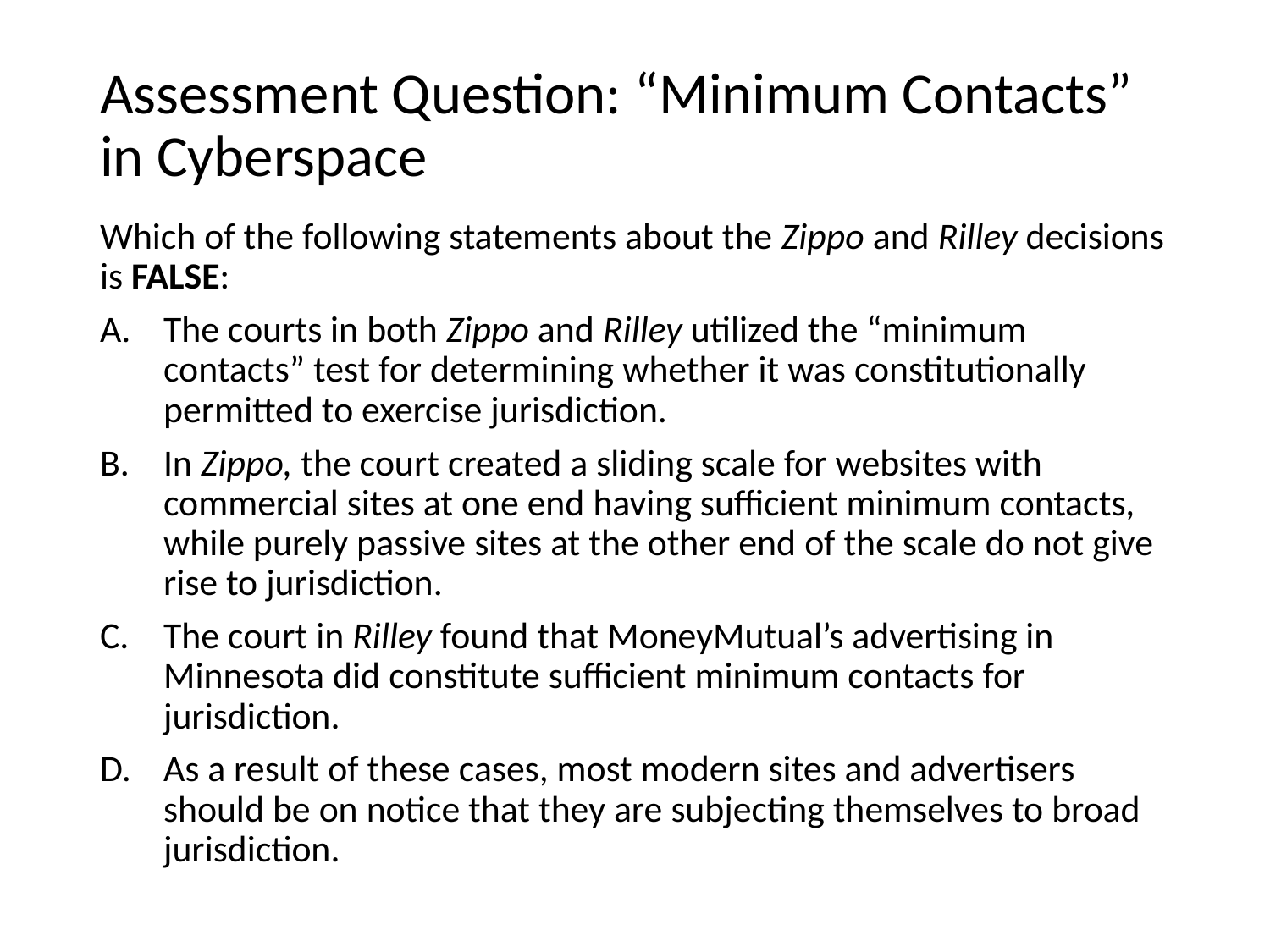

# Assessment Question: “Minimum Contacts” in Cyberspace
Which of the following statements about the Zippo and Rilley decisions is FALSE:
The courts in both Zippo and Rilley utilized the “minimum contacts” test for determining whether it was constitutionally permitted to exercise jurisdiction.
In Zippo, the court created a sliding scale for websites with commercial sites at one end having sufficient minimum contacts, while purely passive sites at the other end of the scale do not give rise to jurisdiction.
The court in Rilley found that MoneyMutual’s advertising in Minnesota did constitute sufficient minimum contacts for jurisdiction.
As a result of these cases, most modern sites and advertisers should be on notice that they are subjecting themselves to broad jurisdiction.